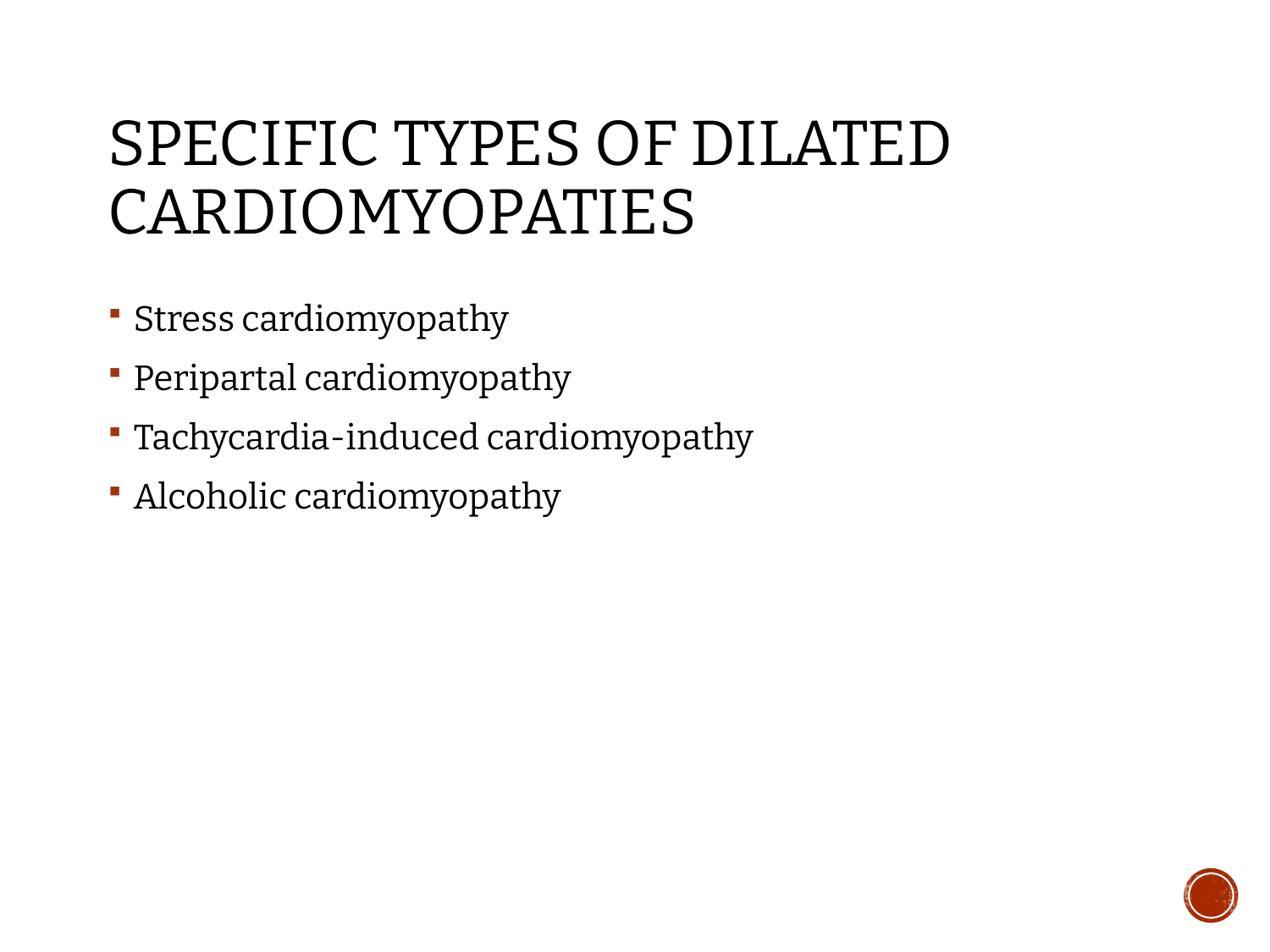

# Specific types of dilated cardiomyopaties
Stress cardiomyopathy
Peripartal cardiomyopathy
Tachycardia-induced cardiomyopathy
Alcoholic cardiomyopathy